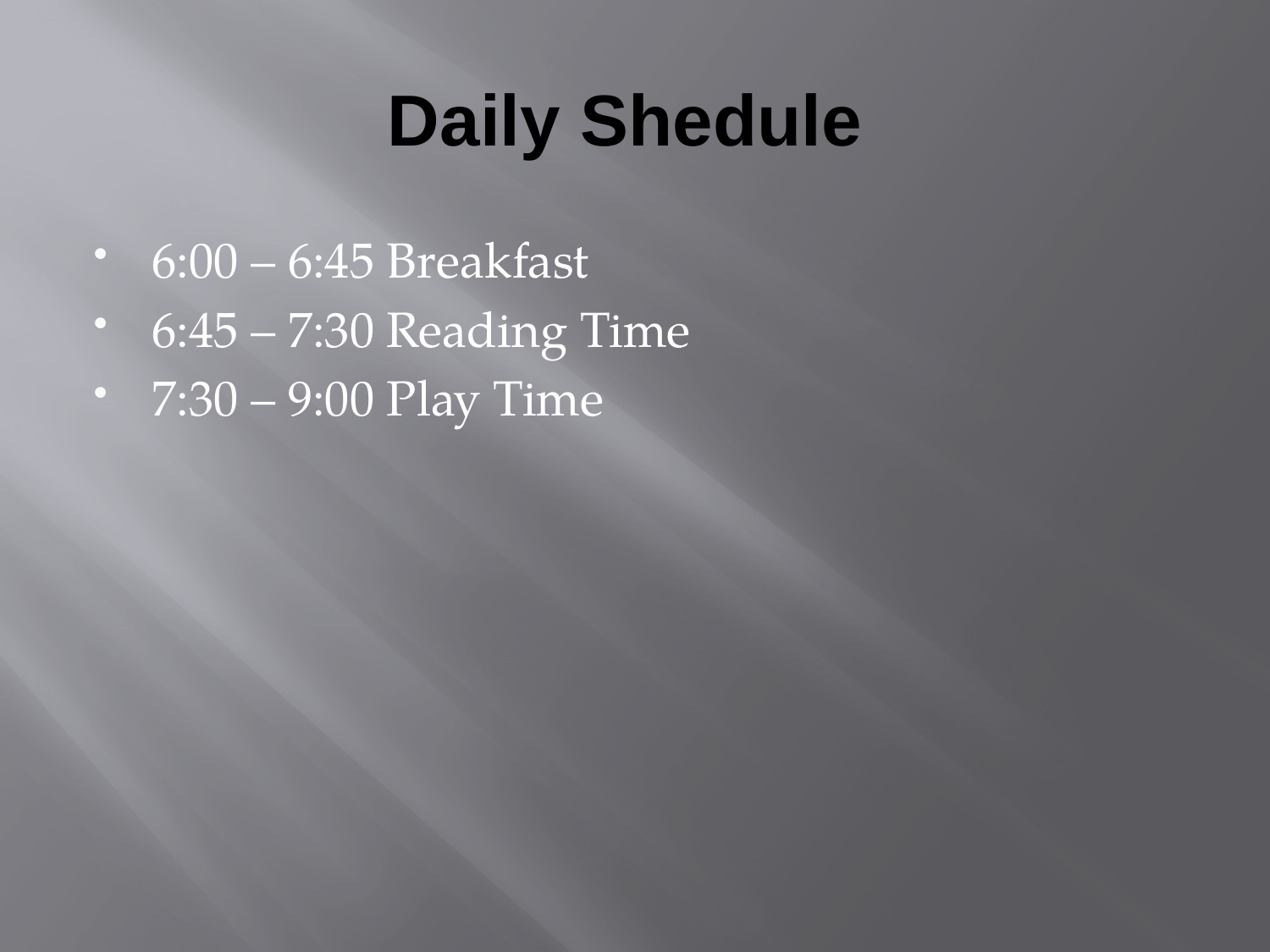

# Daily Shedule
6:00 – 6:45 Breakfast
6:45 – 7:30 Reading Time
7:30 – 9:00 Play Time